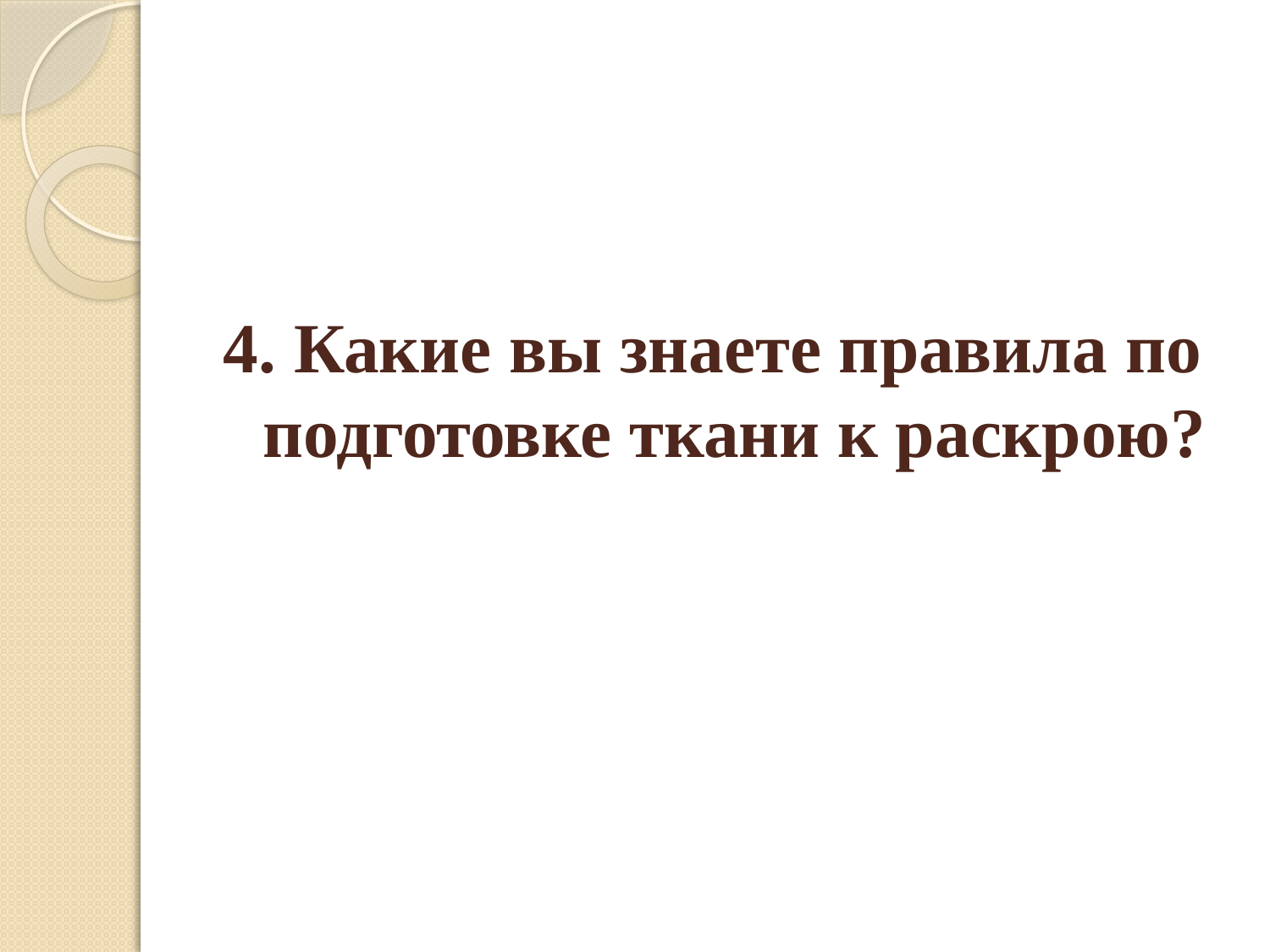

#

4. Какие вы знаете правила по подготовке ткани к раскрою?